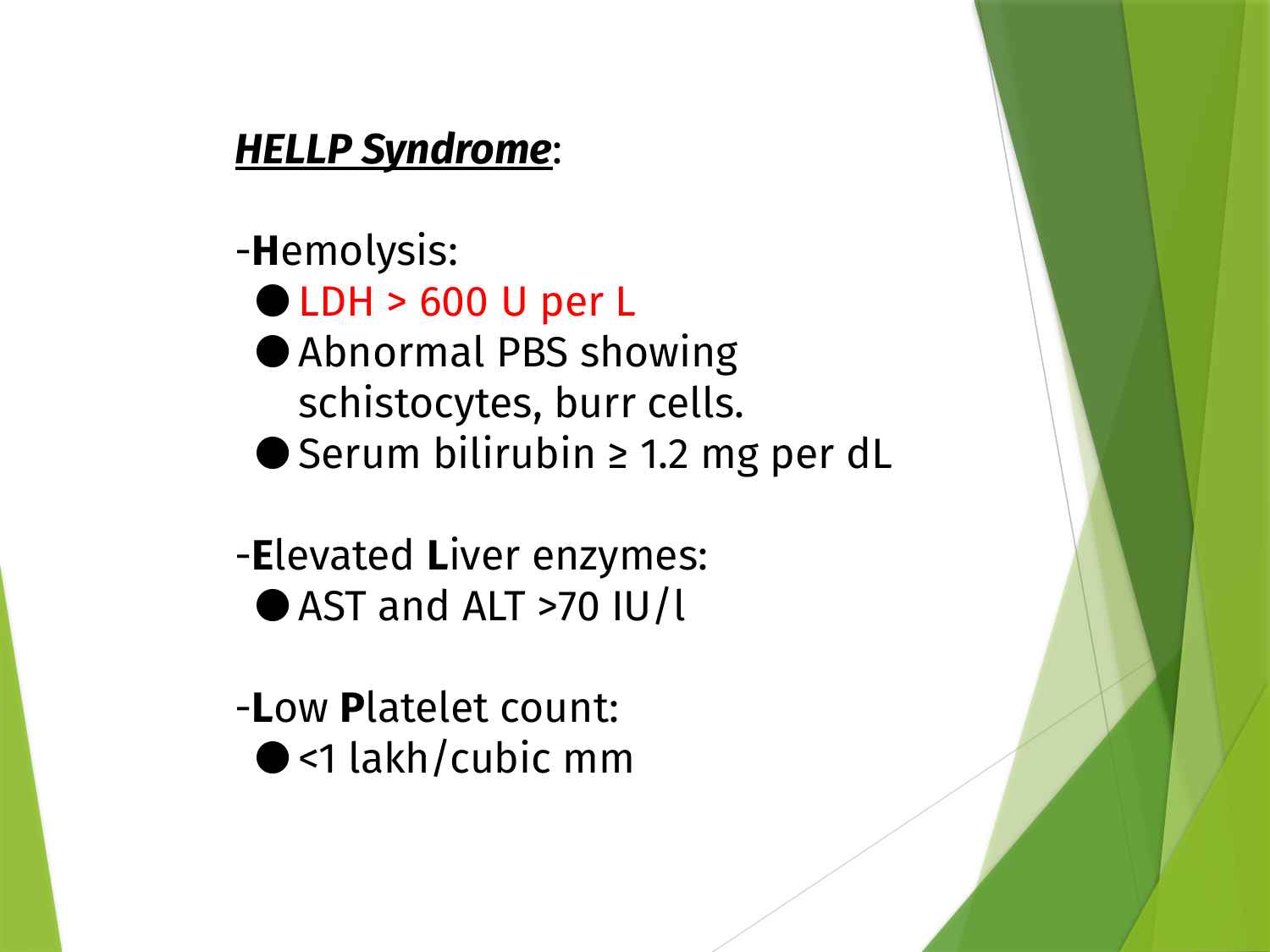

HELLP Syndrome:

-Hemolysis:
LDH > 600 U per L
Abnormal PBS showing schistocytes, burr cells.
Serum bilirubin ≥ 1.2 mg per dL

-Elevated Liver enzymes:
AST and ALT >70 IU/l

-Low Platelet count:
<1 lakh/cubic mm